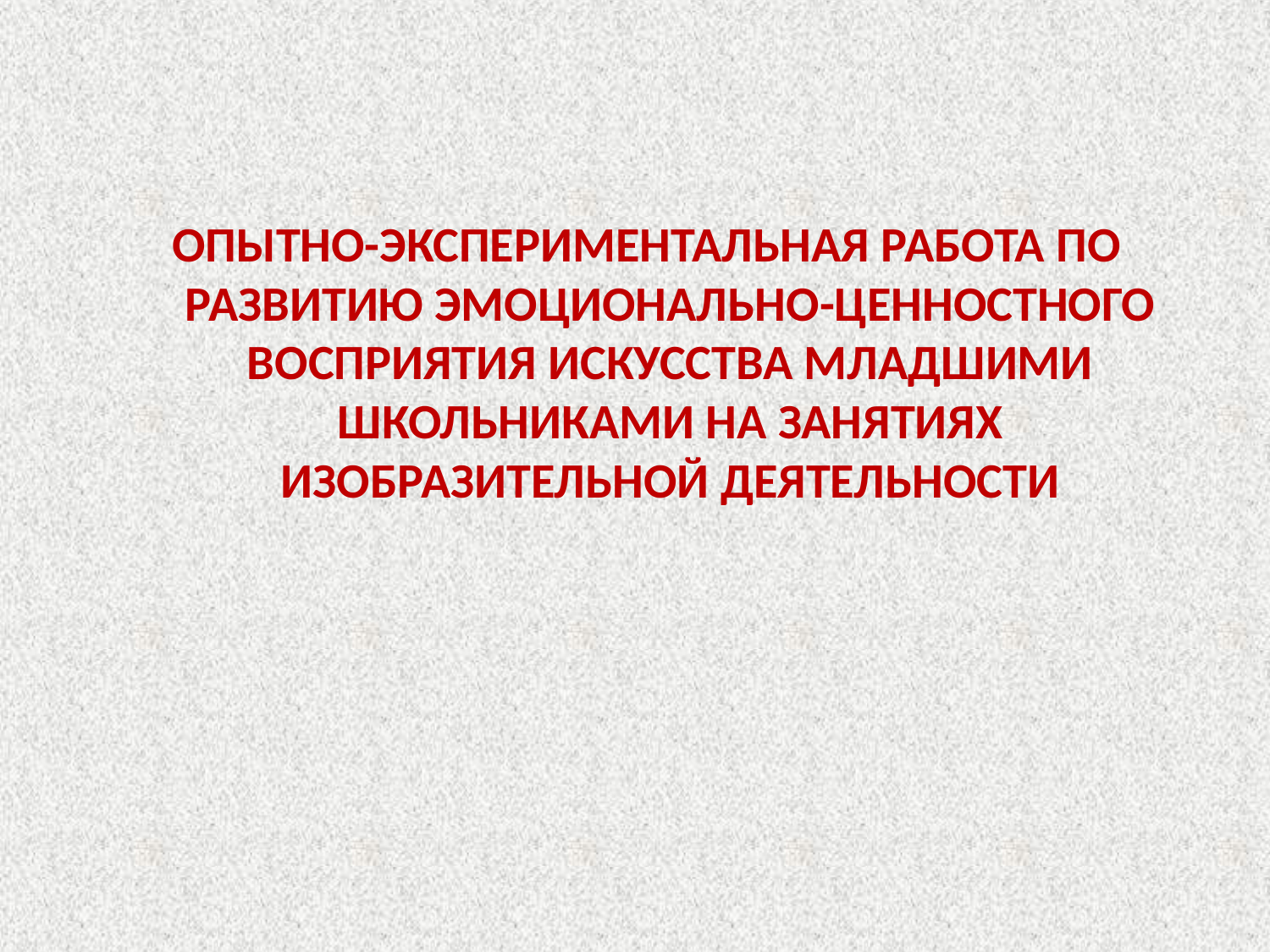

ОПЫТНО-ЭКСПЕРИМЕНТАЛЬНАЯ РАБОТА ПО РАЗВИТИЮ ЭМОЦИОНАЛЬНО-ЦЕННОСТНОГО ВОСПРИЯТИЯ ИСКУССТВА МЛАДШИМИ ШКОЛЬНИКАМИ НА ЗАНЯТИЯХ ИЗОБРАЗИТЕЛЬНОЙ ДЕЯТЕЛЬНОСТИ